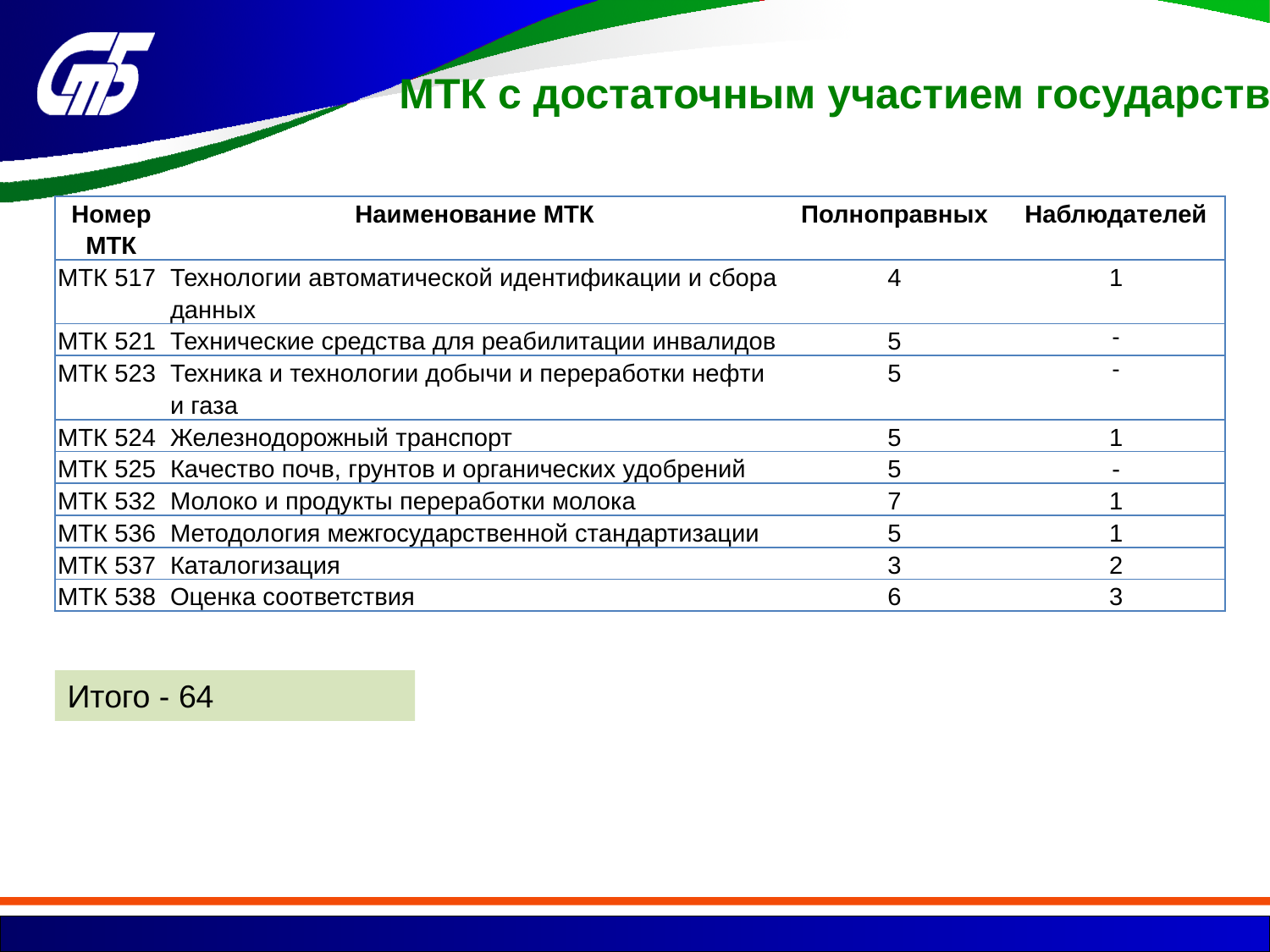

МТК с достаточным участием государств
| Номер МТК | Наименование МТК | Полноправных | Наблюдателей |
| --- | --- | --- | --- |
| МТК 517 | Технологии автоматической идентификации и сбора данных | 4 | 1 |
| МТК 521 | Технические средства для реабилитации инвалидов | 5 | - |
| МТК 523 | Техника и технологии добычи и переработки нефти и газа | 5 | - |
| МТК 524 | Железнодорожный транспорт | 5 | 1 |
| МТК 525 | Качество почв, грунтов и органических удобрений | 5 | - |
| МТК 532 | Молоко и продукты переработки молока | 7 | 1 |
| МТК 536 | Методология межгосударственной стандартизации | 5 | 1 |
| МТК 537 | Каталогизация | 3 | 2 |
| МТК 538 | Оценка соответствия | 6 | 3 |
Итого - 64